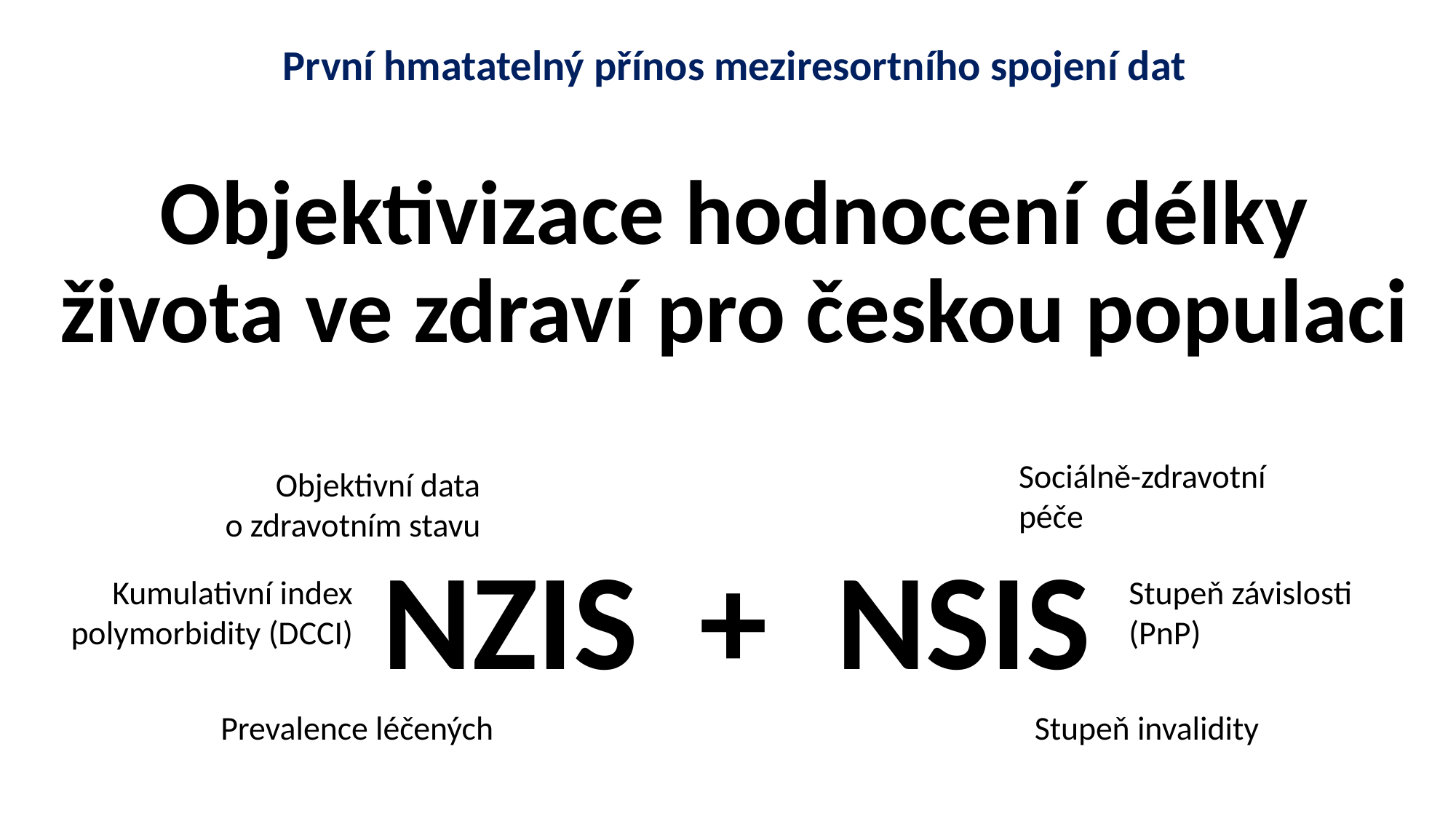

První hmatatelný přínos meziresortního spojení dat

Objektivizace hodnocení délky života ve zdraví pro českou populaci

Sociálně-zdravotní péče
Objektivní data
o zdravotním stavu
NSIS
NZIS  +
Kumulativní index polymorbidity (DCCI)
Stupeň závislosti (PnP)
Prevalence léčených
Stupeň invalidity